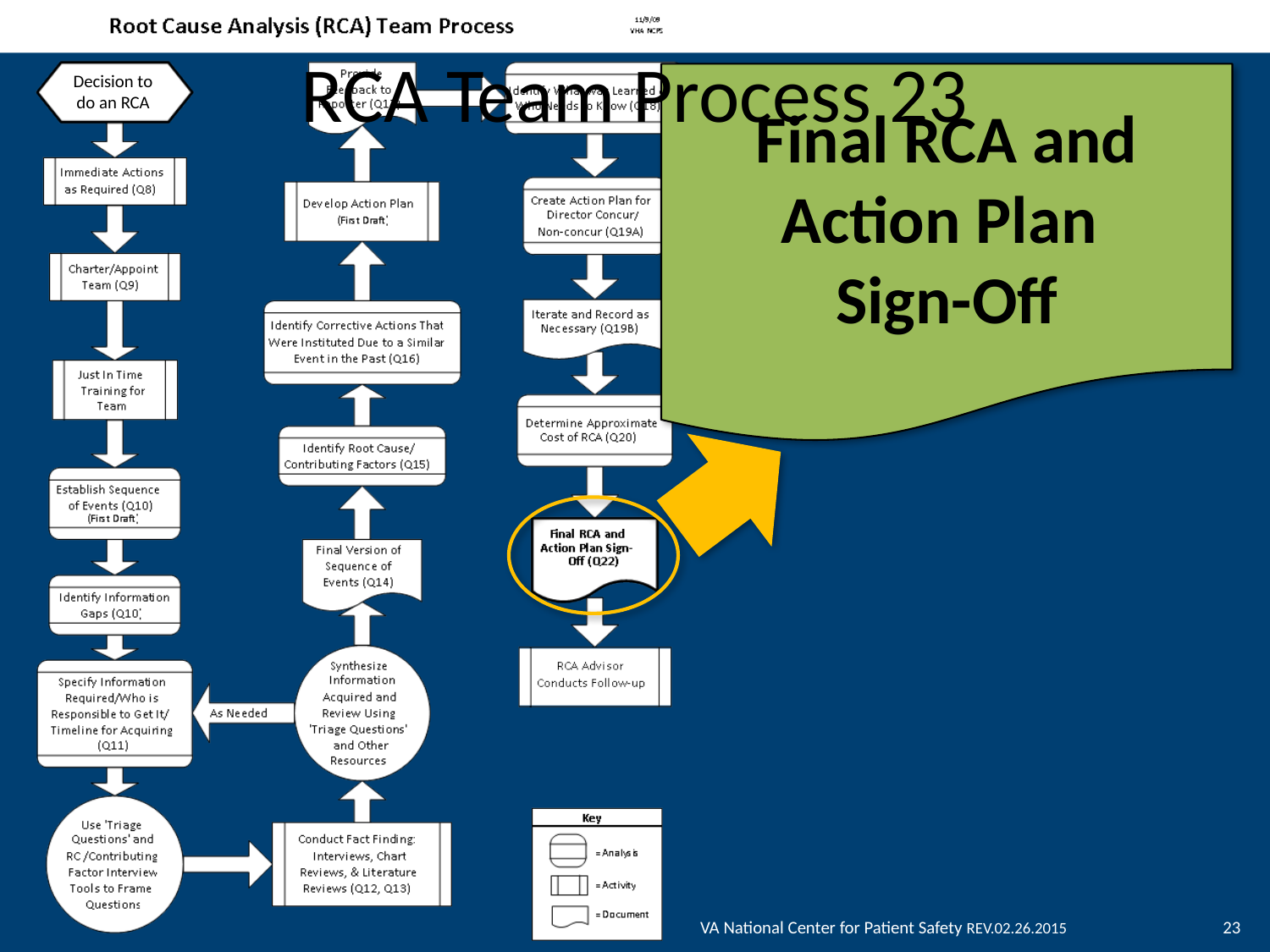

RCA Team Process 23
Final RCA and Action Plan
Sign-Off